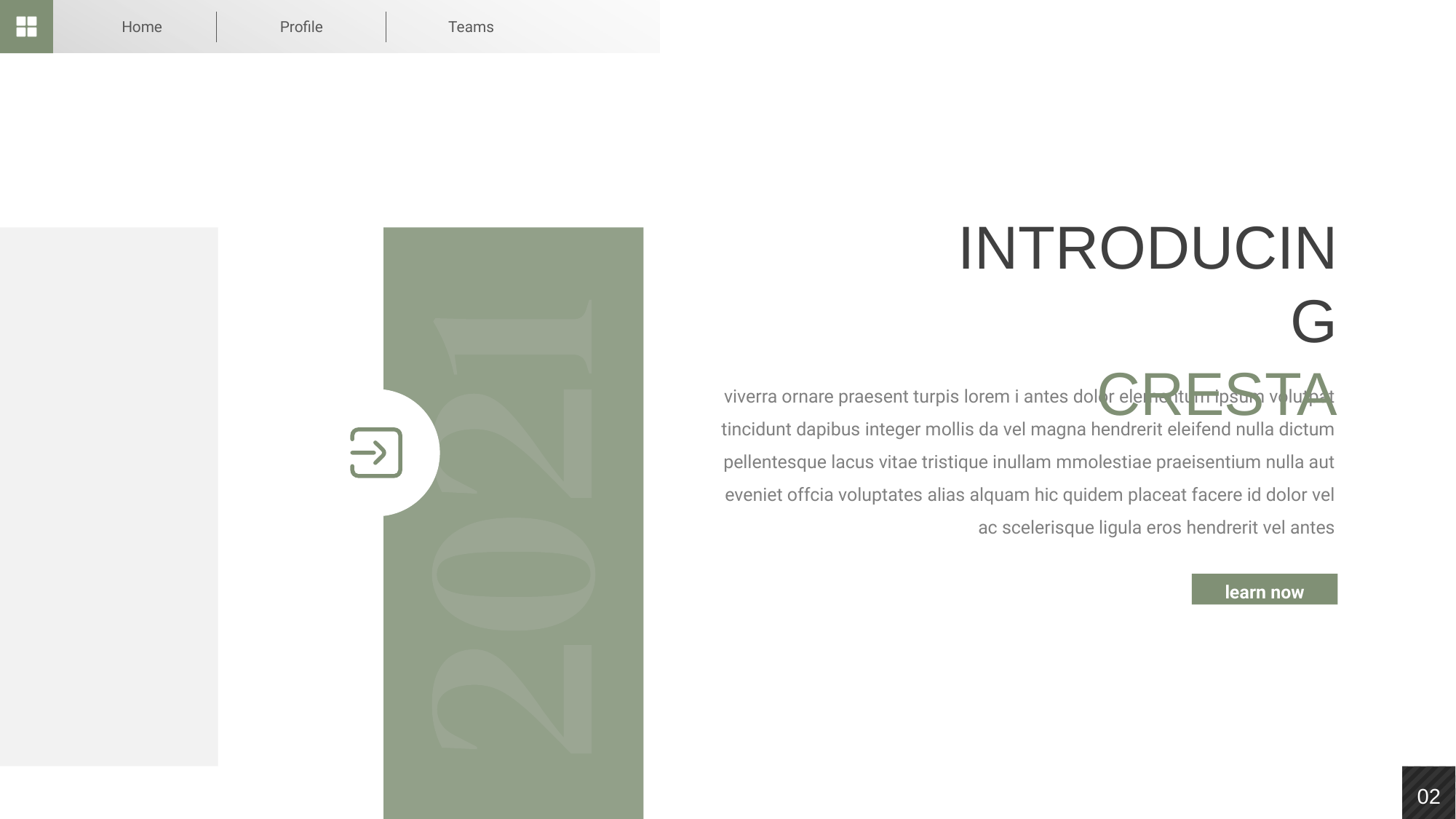

Home
Profile
Teams

02

INTRODUCING
CRESTA

viverra ornare praesent turpis lorem i antes dolor elementum ipsum volutpat tincidunt dapibus integer mollis da vel magna hendrerit eleifend nulla dictum pellentesque lacus vitae tristique inullam mmolestiae praeisentium nulla aut eveniet offcia voluptates alias alquam hic quidem placeat facere id dolor vel ac scelerisque ligula eros hendrerit vel antes

learn now